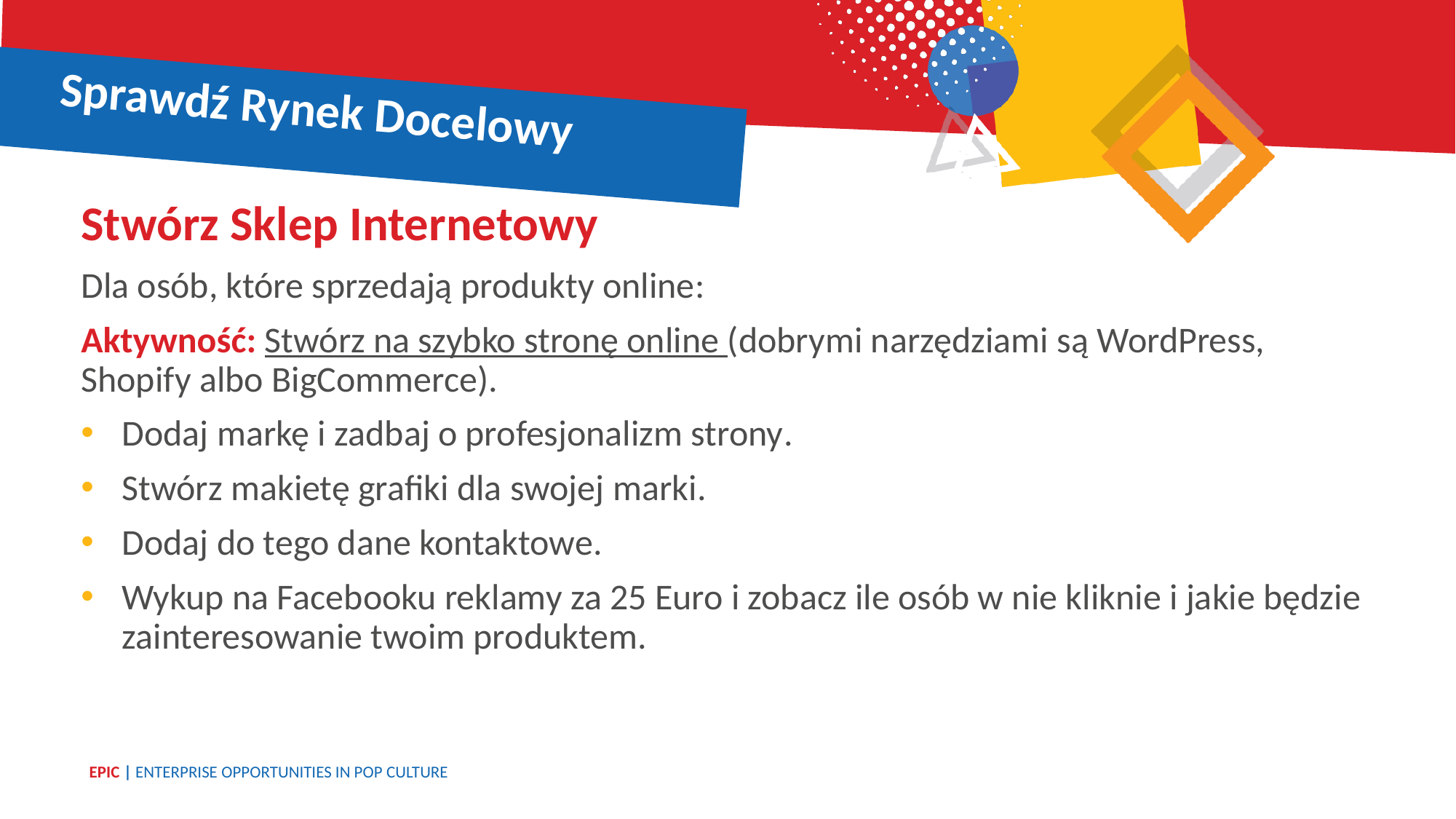

Sprawdź Rynek Docelowy
Stwórz Sklep Internetowy
Dla osób, które sprzedają produkty online:
Aktywność: Stwórz na szybko stronę online (dobrymi narzędziami są WordPress, Shopify albo BigCommerce).
Dodaj markę i zadbaj o profesjonalizm strony.
Stwórz makietę grafiki dla swojej marki.
Dodaj do tego dane kontaktowe.
Wykup na Facebooku reklamy za 25 Euro i zobacz ile osób w nie kliknie i jakie będzie zainteresowanie twoim produktem.